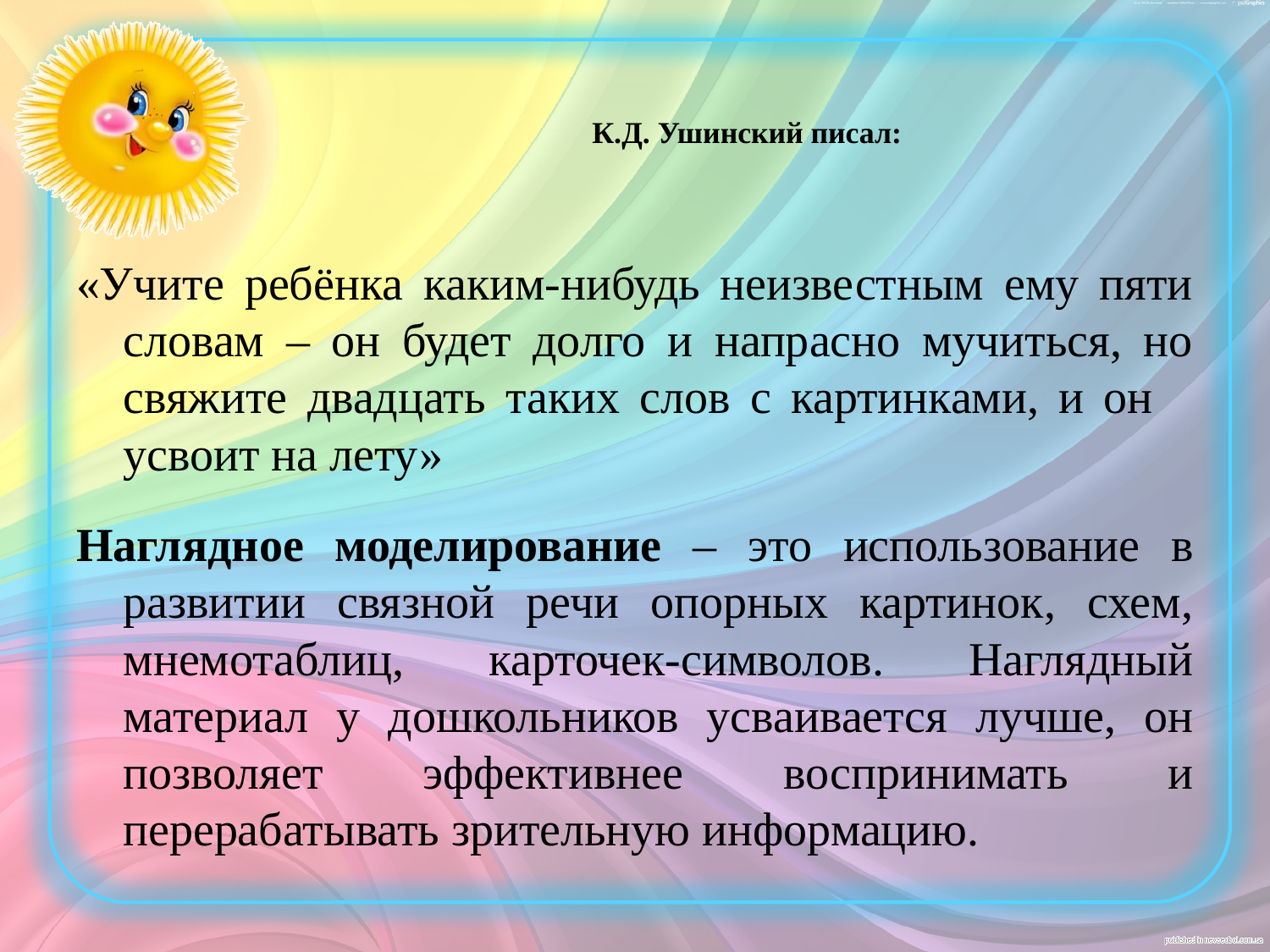

# К.Д. Ушинский писал:
«Учите ребёнка каким-нибудь неизвестным ему пяти словам – он будет долго и напрасно мучиться, но свяжите двадцать таких слов с картинками, и он
усвоит на лету»

Наглядное моделирование – это использование в развитии связной речи опорных картинок, схем, мнемотаблиц, карточек-символов. Наглядный материал у дошкольников усваивается лучше, он позволяет эффективнее воспринимать и перерабатывать зрительную информацию.